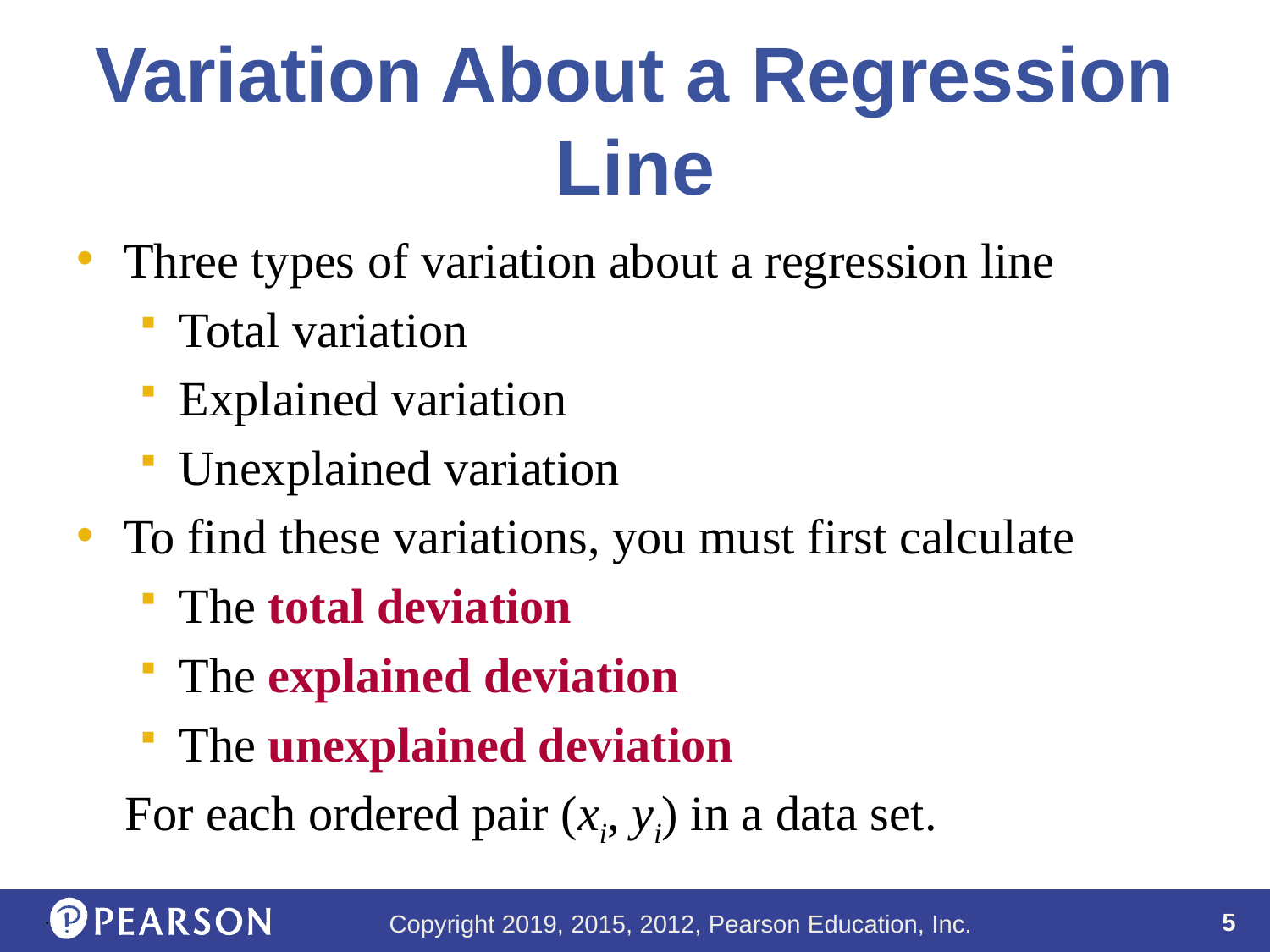

# Variation About a Regression Line
Three types of variation about a regression line
Total variation
Explained variation
Unexplained variation
To find these variations, you must first calculate
The total deviation
The explained deviation
The unexplained deviation
    For each ordered pair (xi, yi) in a data set.
.